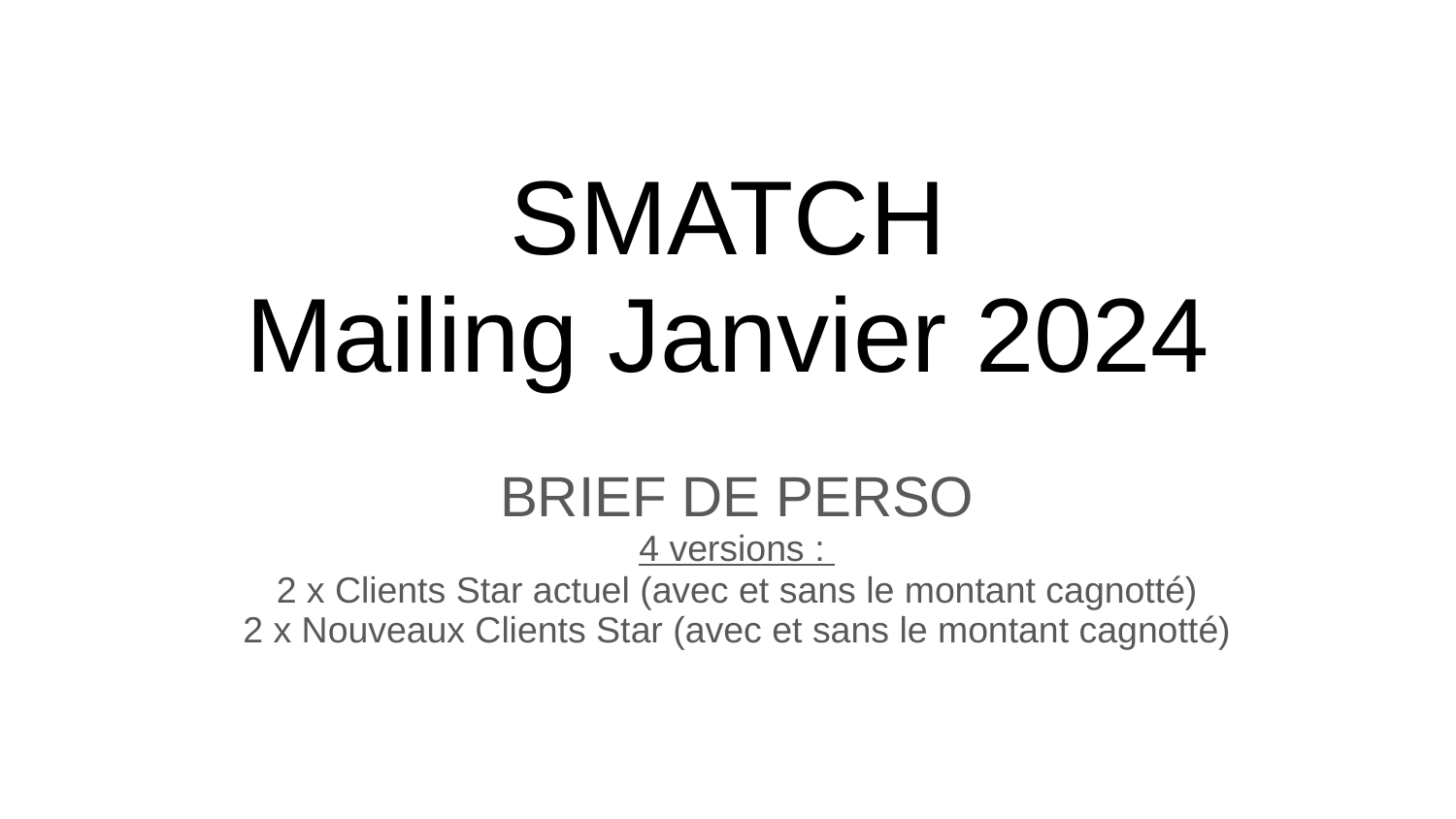

# SMATCH Mailing Janvier 2024
BRIEF DE PERSO
4 versions :
2 x Clients Star actuel (avec et sans le montant cagnotté)
2 x Nouveaux Clients Star (avec et sans le montant cagnotté)